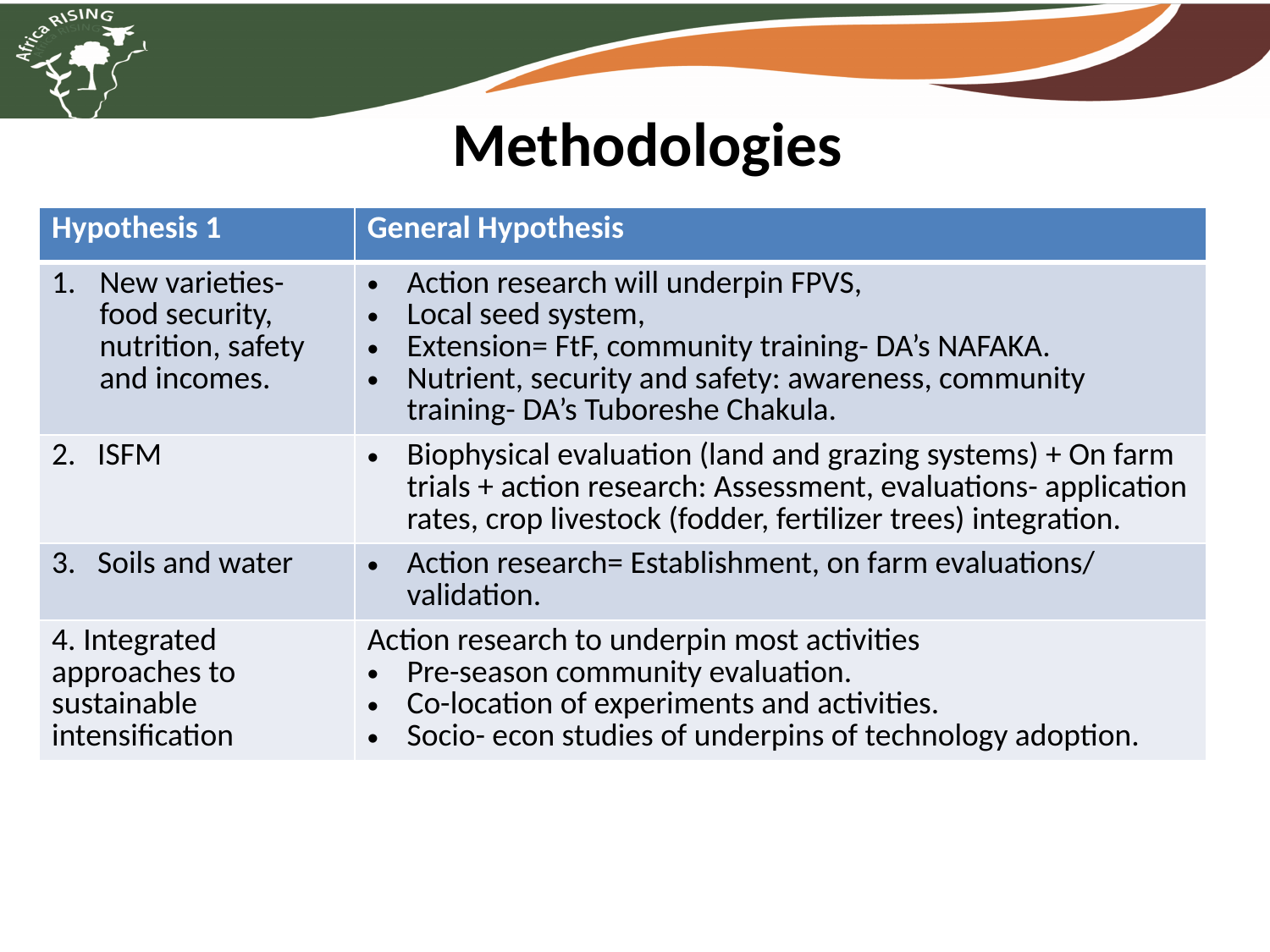

# Methodologies
| Hypothesis 1 | General Hypothesis |
| --- | --- |
| New varieties- food security, nutrition, safety and incomes. | Action research will underpin FPVS, Local seed system, Extension= FtF, community training- DA’s NAFAKA. Nutrient, security and safety: awareness, community training- DA’s Tuboreshe Chakula. |
| 2. ISFM | Biophysical evaluation (land and grazing systems) + On farm trials + action research: Assessment, evaluations- application rates, crop livestock (fodder, fertilizer trees) integration. |
| 3. Soils and water | Action research= Establishment, on farm evaluations/ validation. |
| 4. Integrated approaches to sustainable intensification | Action research to underpin most activities Pre-season community evaluation. Co-location of experiments and activities. Socio- econ studies of underpins of technology adoption. |